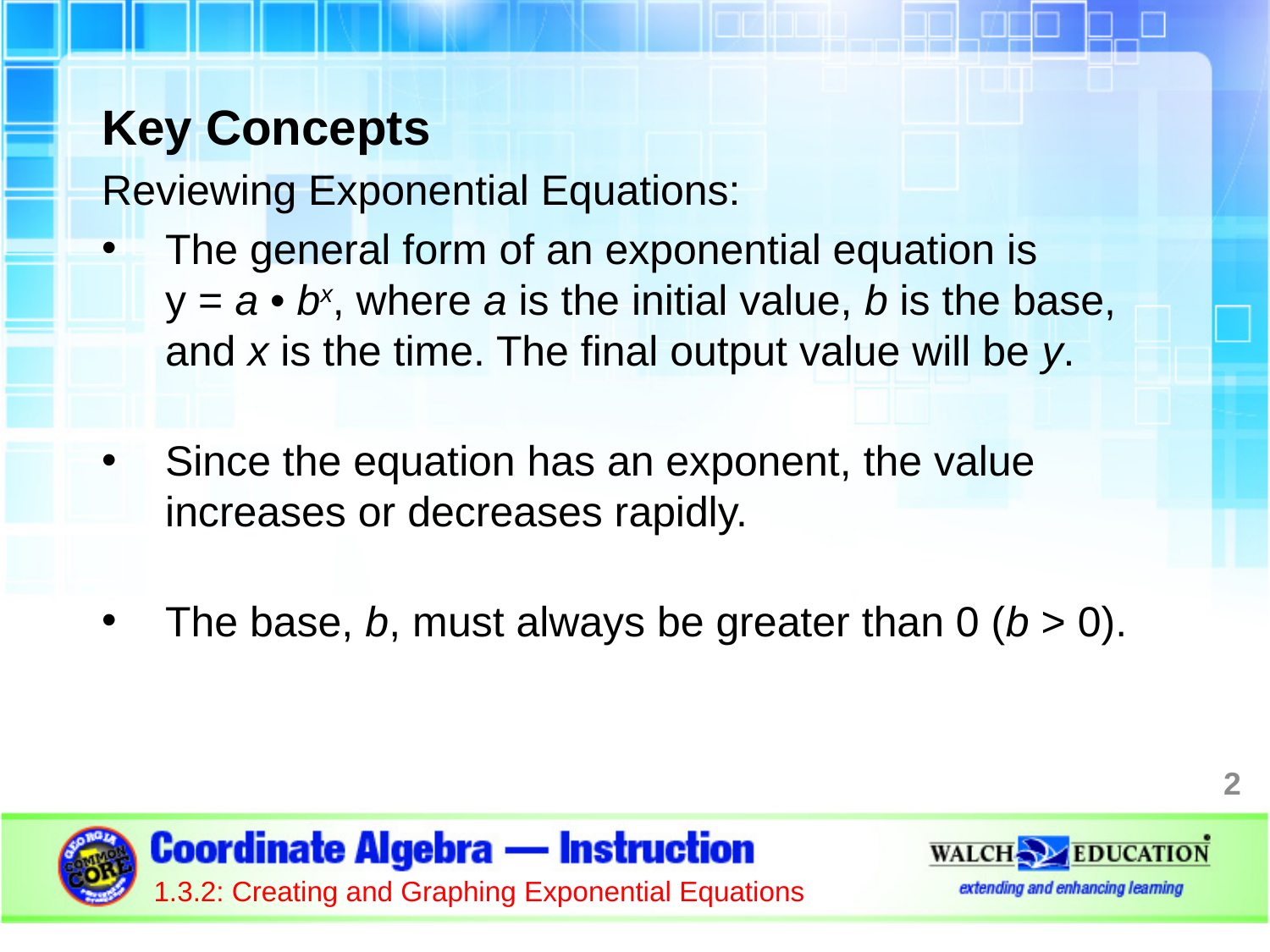

Key Concepts
Reviewing Exponential Equations:
The general form of an exponential equation is
y = a • bx, where a is the initial value, b is the base, and x is the time. The final output value will be y.
Since the equation has an exponent, the value increases or decreases rapidly.
The base, b, must always be greater than 0 (b > 0).
2
1.3.2: Creating and Graphing Exponential Equations